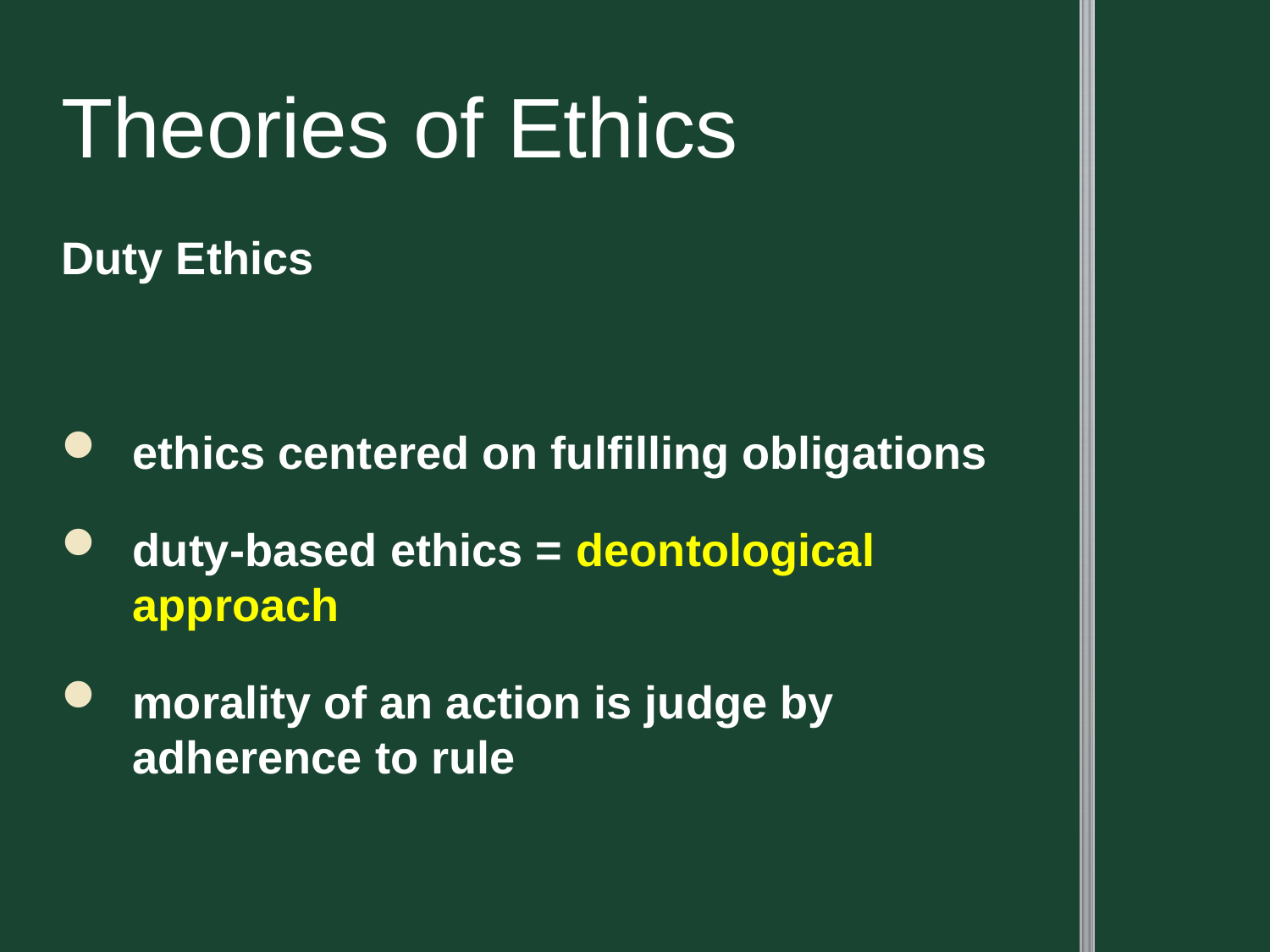

# Theories of Ethics
Duty Ethics

ethics centered on fulfilling obligations
duty-based ethics = deontological approach
morality of an action is judge by adherence to rule